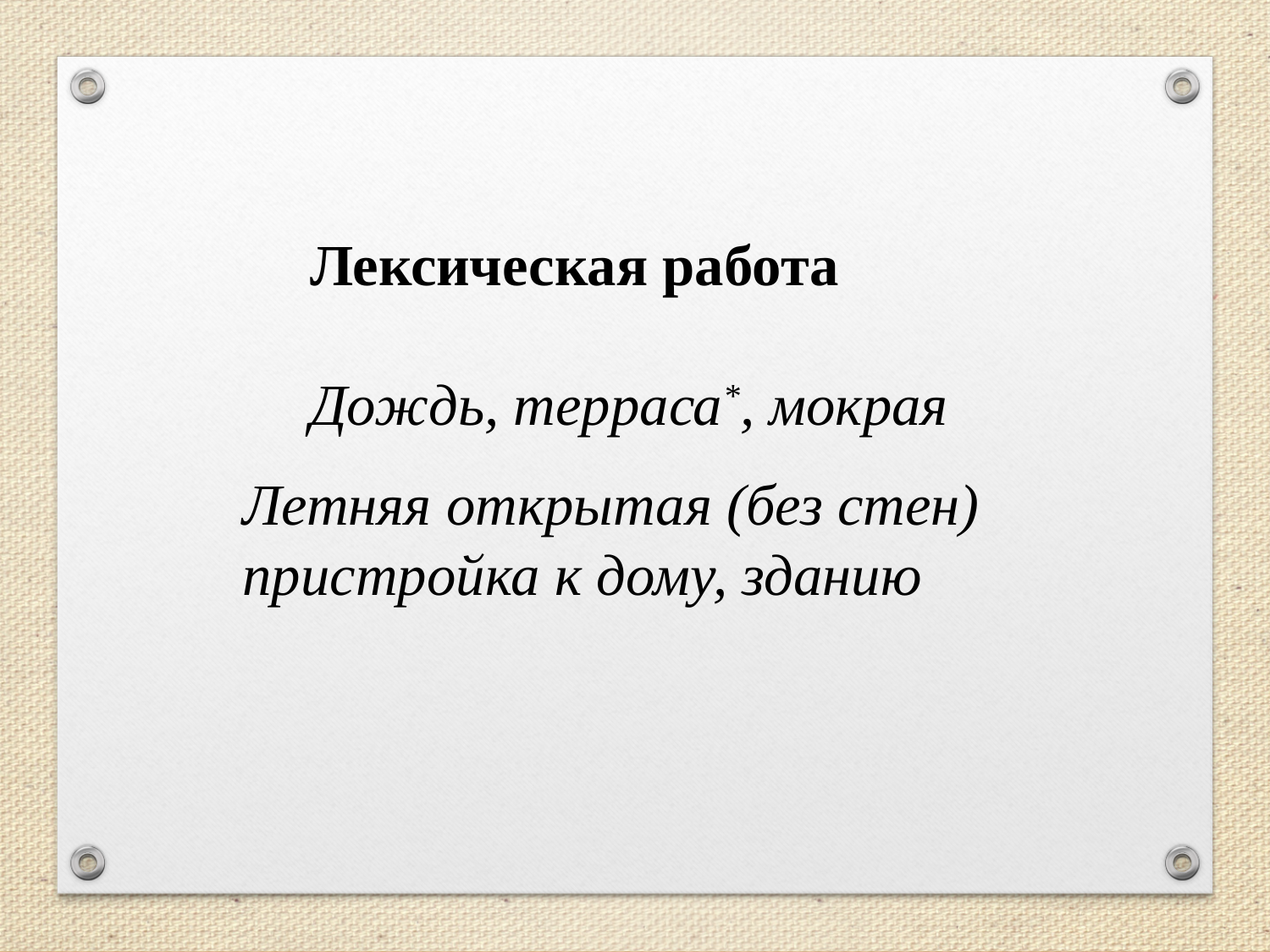

Лексическая работа

Дождь, терраса*, мокрая
Летняя открытая (без стен) пристройка к дому, зданию